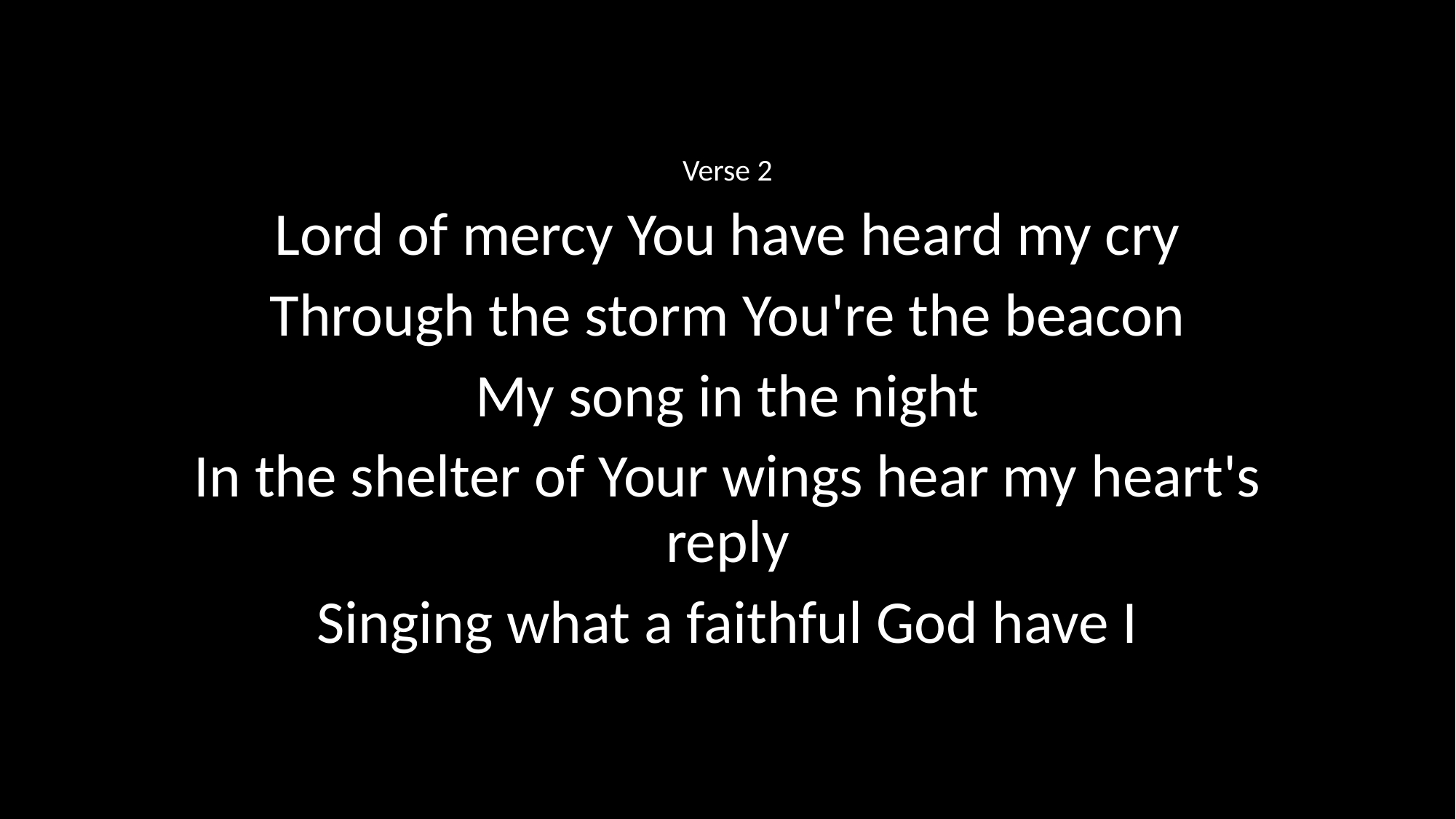

Verse 2
Lord of mercy You have heard my cry
Through the storm You're the beacon
My song in the night
In the shelter of Your wings hear my heart's reply
Singing what a faithful God have I